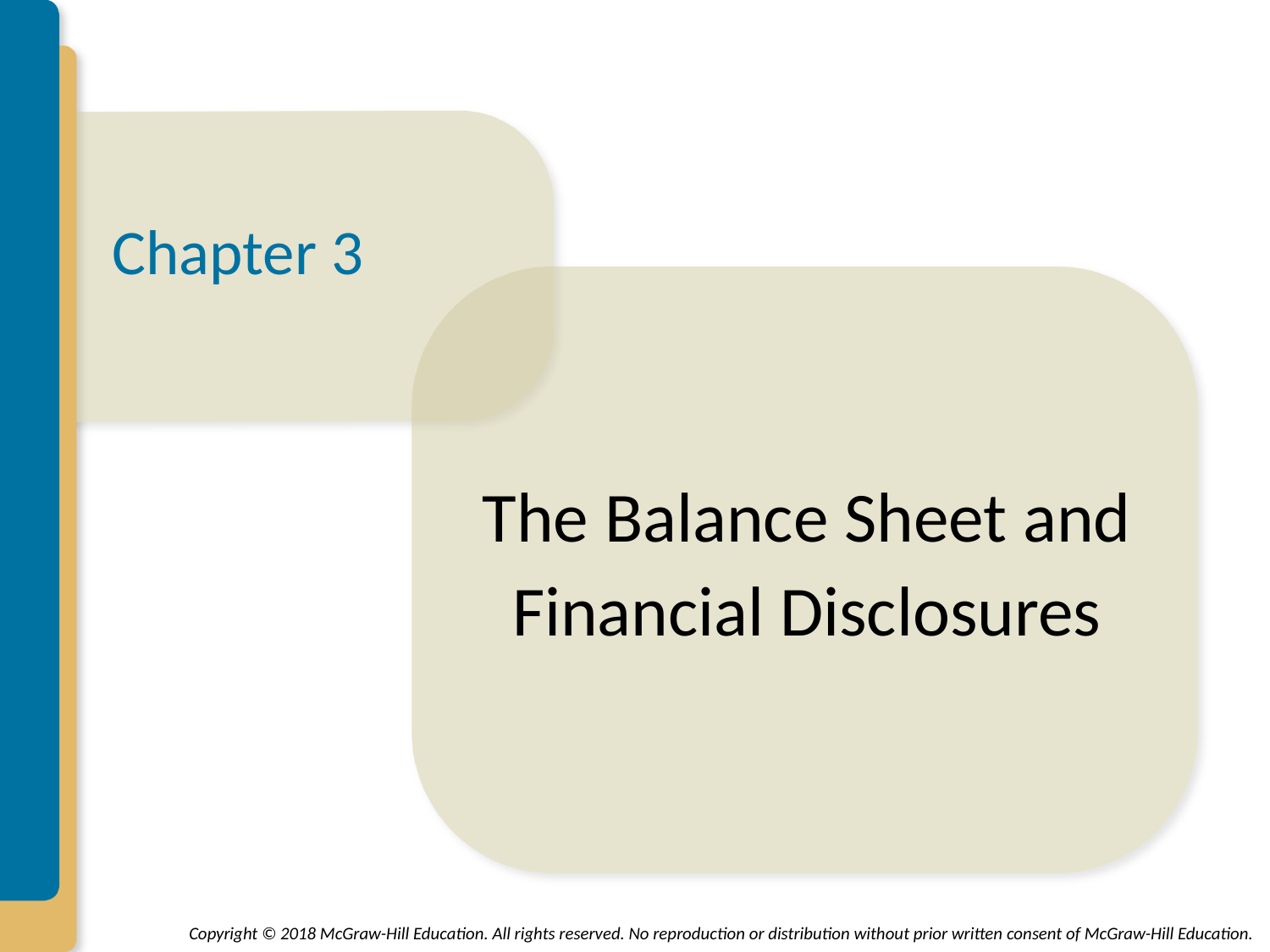

# Chapter 3
The Balance Sheet and
Financial Disclosures